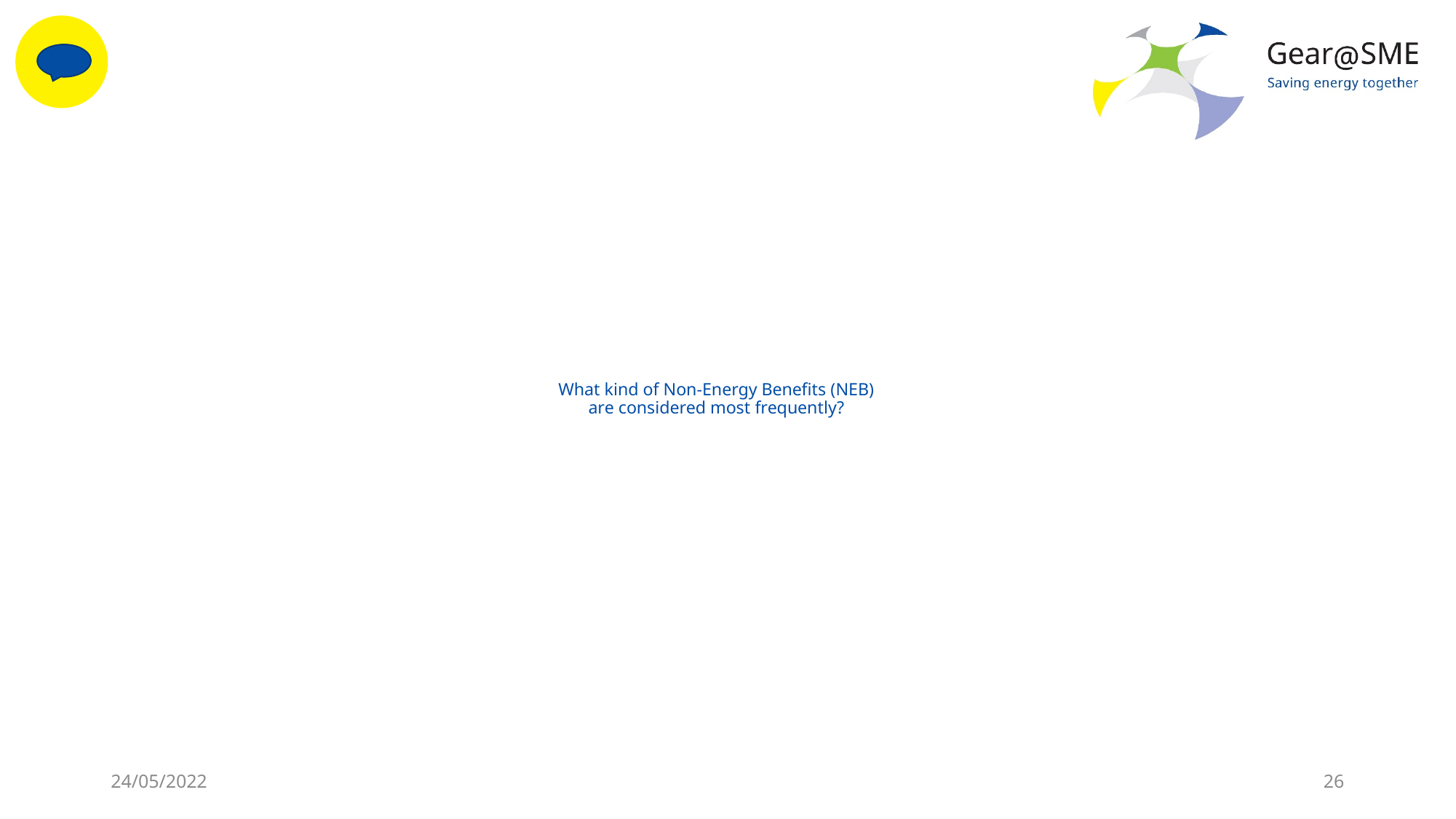

# What kind of Non-Energy Benefits (NEB) are considered most frequently?

24/05/2022
26